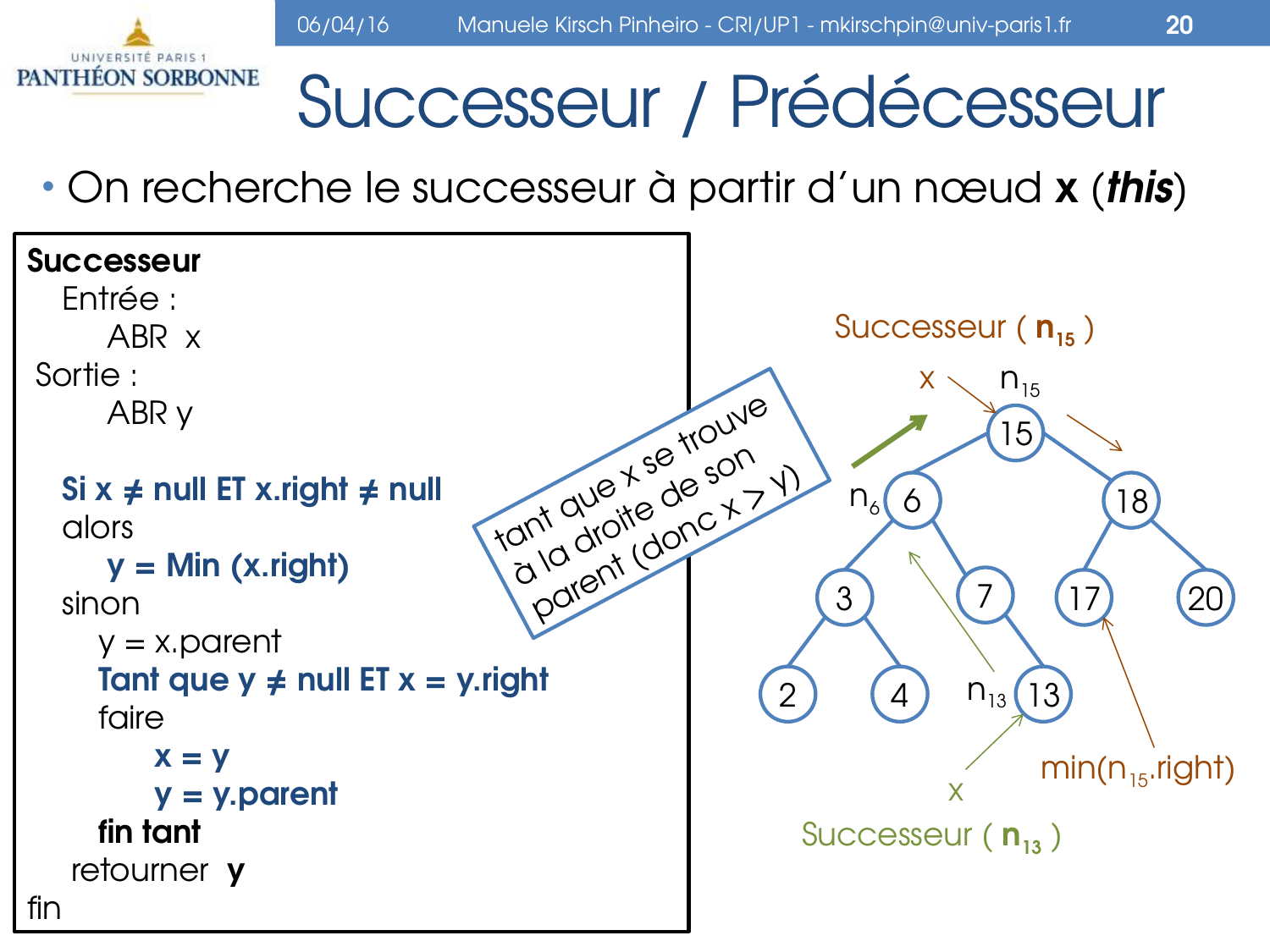

06/04/16
Manuele Kirsch Pinheiro - CRI/UP1 - mkirschpin@univ-paris1.fr
20
# Successeur / Prédécesseur
On recherche le successeur à partir d’un nœud x (this)
Successeur
    Entrée :
         ABR  x
 Sortie :
         ABR y

    Si x ≠ null ET x.right ≠ null
    alors
         y = Min (x.right)
    sinon
        y = x.parent
        Tant que y ≠ null ET x = y.right
        faire
	x = y
	  	y = y.parent
        fin tant
     retourner  y
fin
Successeur ( n15 )
x
n15
15
6
18
7
3
17
20
2
4
13
tant que x se trouve à la droite de son parent (donc x > y)
n6
n13
min(n15.right)
x
Successeur ( n13 )